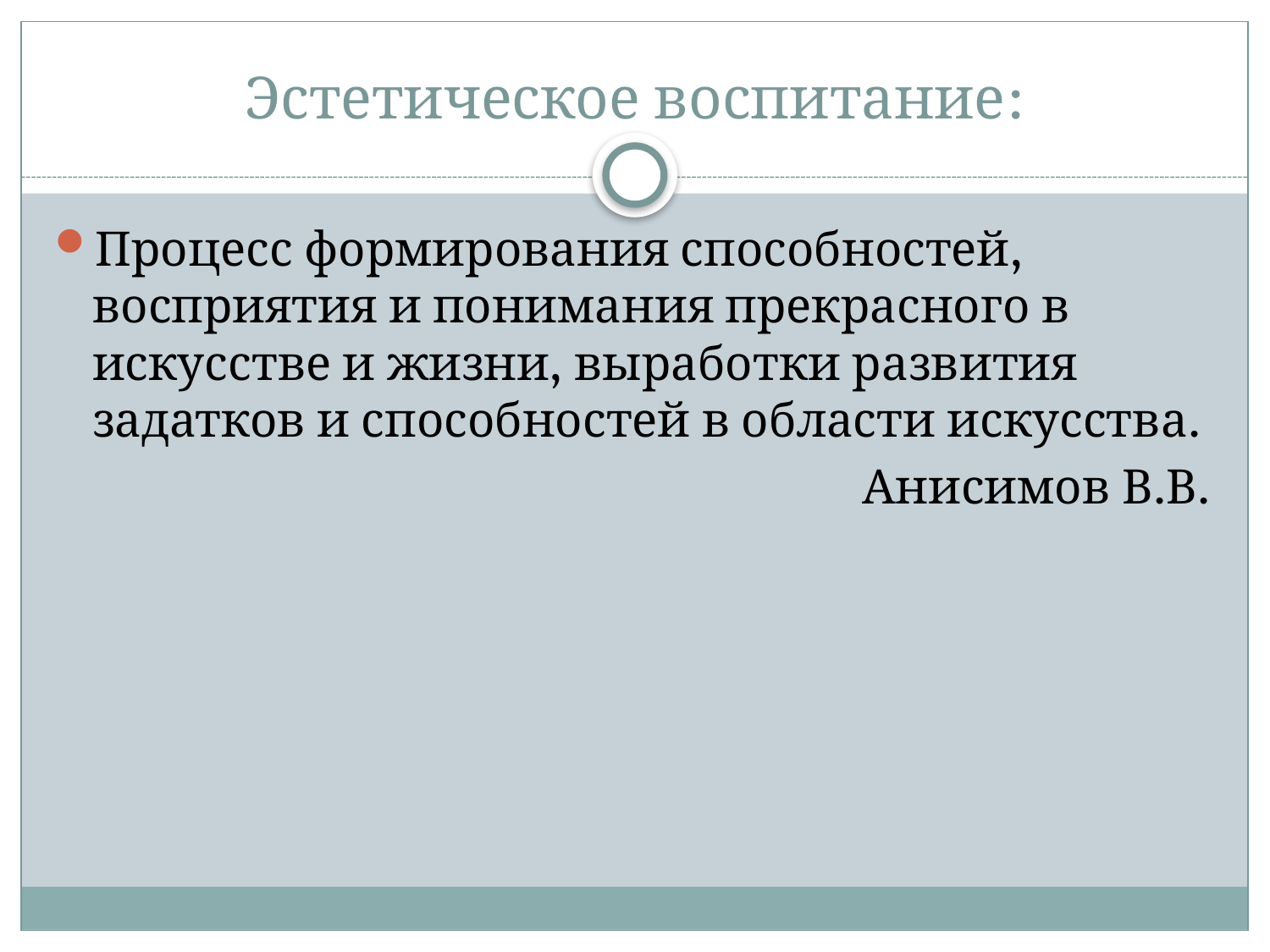

# Эстетическое воспитание:
Процесс формирования способностей, восприятия и понимания прекрасного в искусстве и жизни, выработки развития задатков и способностей в области искусства.
Анисимов В.В.